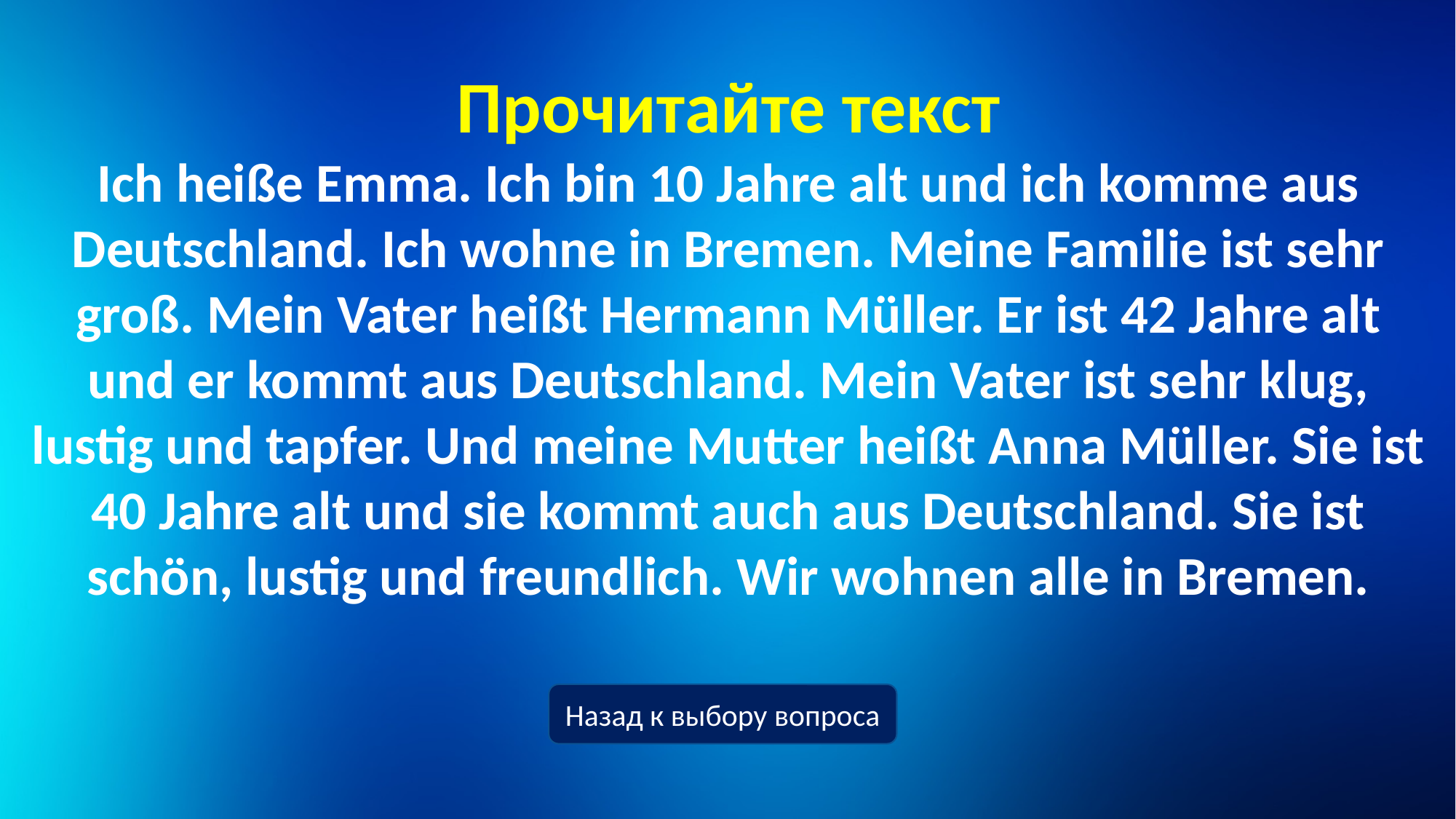

# Прочитайте текст Ich heiße Emma. Ich bin 10 Jahre alt und ich komme aus Deutschland. Ich wohne in Bremen. Meine Familie ist sehr groß. Mein Vater heißt Hermann Müller. Er ist 42 Jahre alt und er kommt aus Deutschland. Mein Vater ist sehr klug, lustig und tapfer. Und meine Mutter heißt Anna Müller. Sie ist 40 Jahre alt und sie kommt auch aus Deutschland. Sie ist schön, lustig und freundlich. Wir wohnen alle in Bremen.
Назад к выбору вопроса